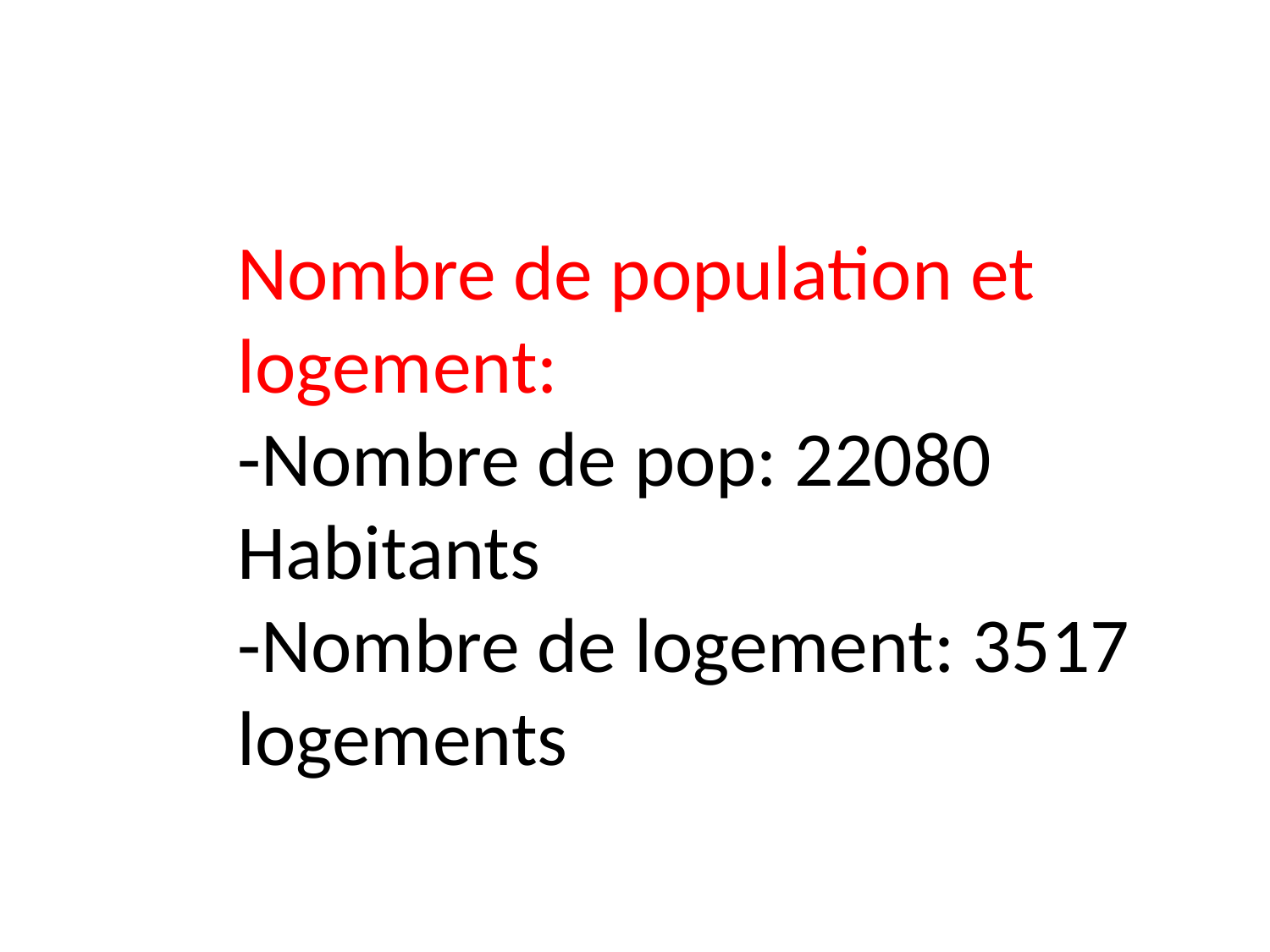

Nombre de population et logement:
-Nombre de pop: 22080 Habitants
-Nombre de logement: 3517 logements